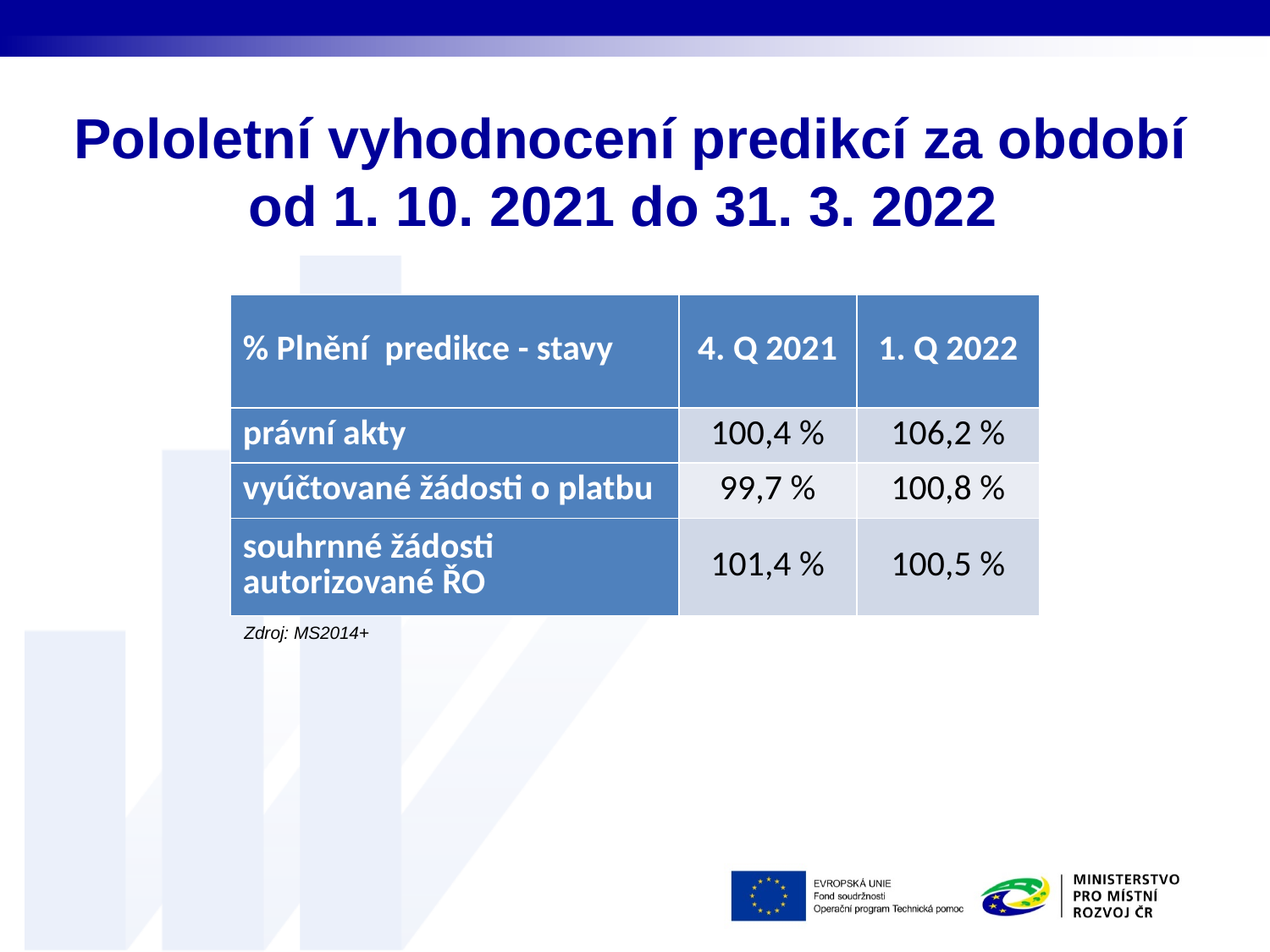

# Pololetní vyhodnocení predikcí za období od 1. 10. 2021 do 31. 3. 2022
| % Plnění predikce - stavy | 4. Q 2021 | 1. Q 2022 |
| --- | --- | --- |
| právní akty | 100,4 % | 106,2 % |
| vyúčtované žádosti o platbu | 99,7 % | 100,8 % |
| souhrnné žádosti autorizované ŘO | 101,4 % | 100,5 % |
Zdroj: MS2014+